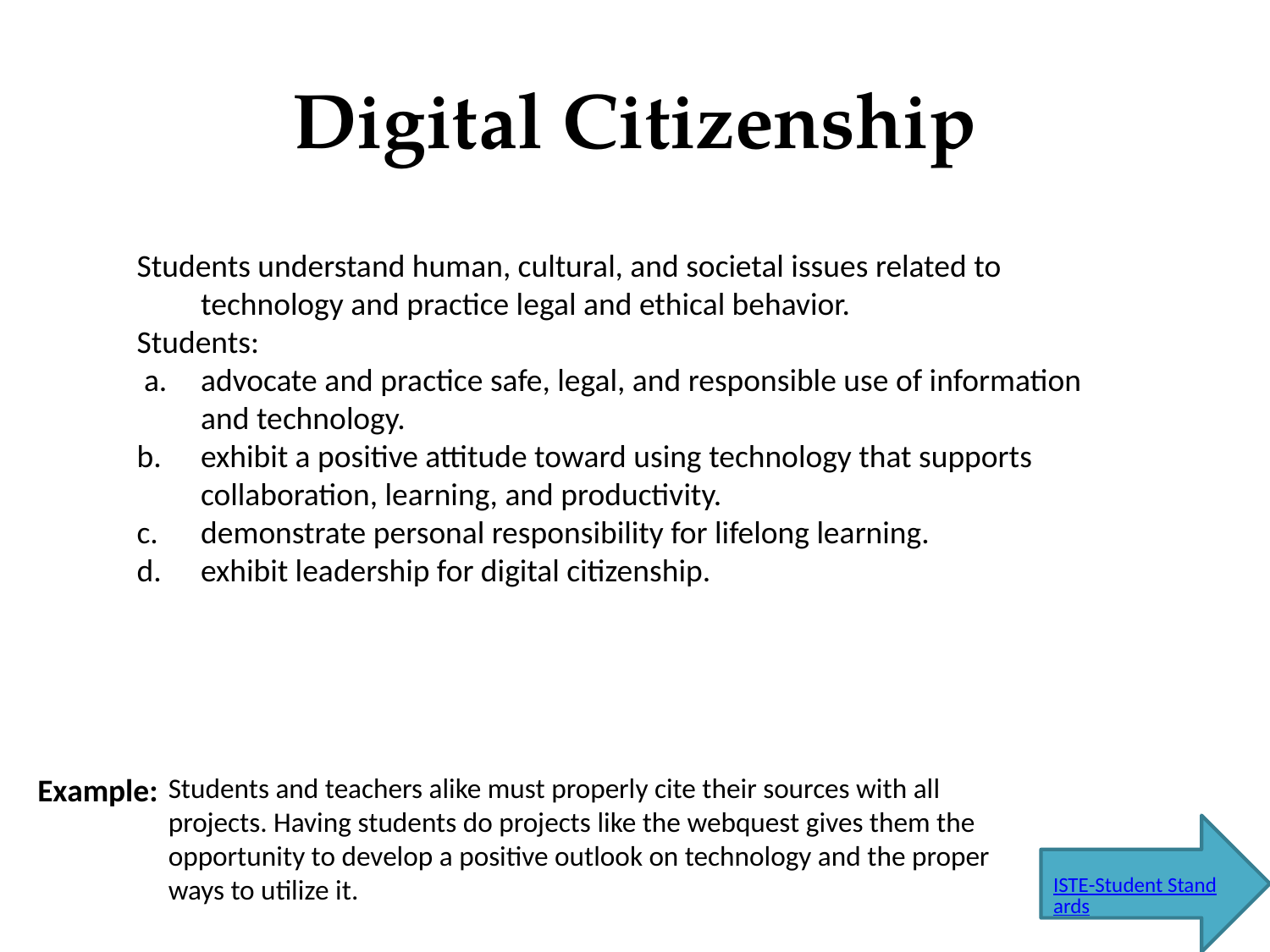

# Digital Citizenship
Students understand human, cultural, and societal issues related to technology and practice legal and ethical behavior.
Students:
 a. 	advocate and practice safe, legal, and responsible use of information and technology.
b. 	exhibit a positive attitude toward using technology that supports collaboration, learning, and productivity.
c. 	demonstrate personal responsibility for lifelong learning.
d. 	exhibit leadership for digital citizenship.
Example:
Students and teachers alike must properly cite their sources with all projects. Having students do projects like the webquest gives them the opportunity to develop a positive outlook on technology and the proper ways to utilize it.
ISTE-Student Standards